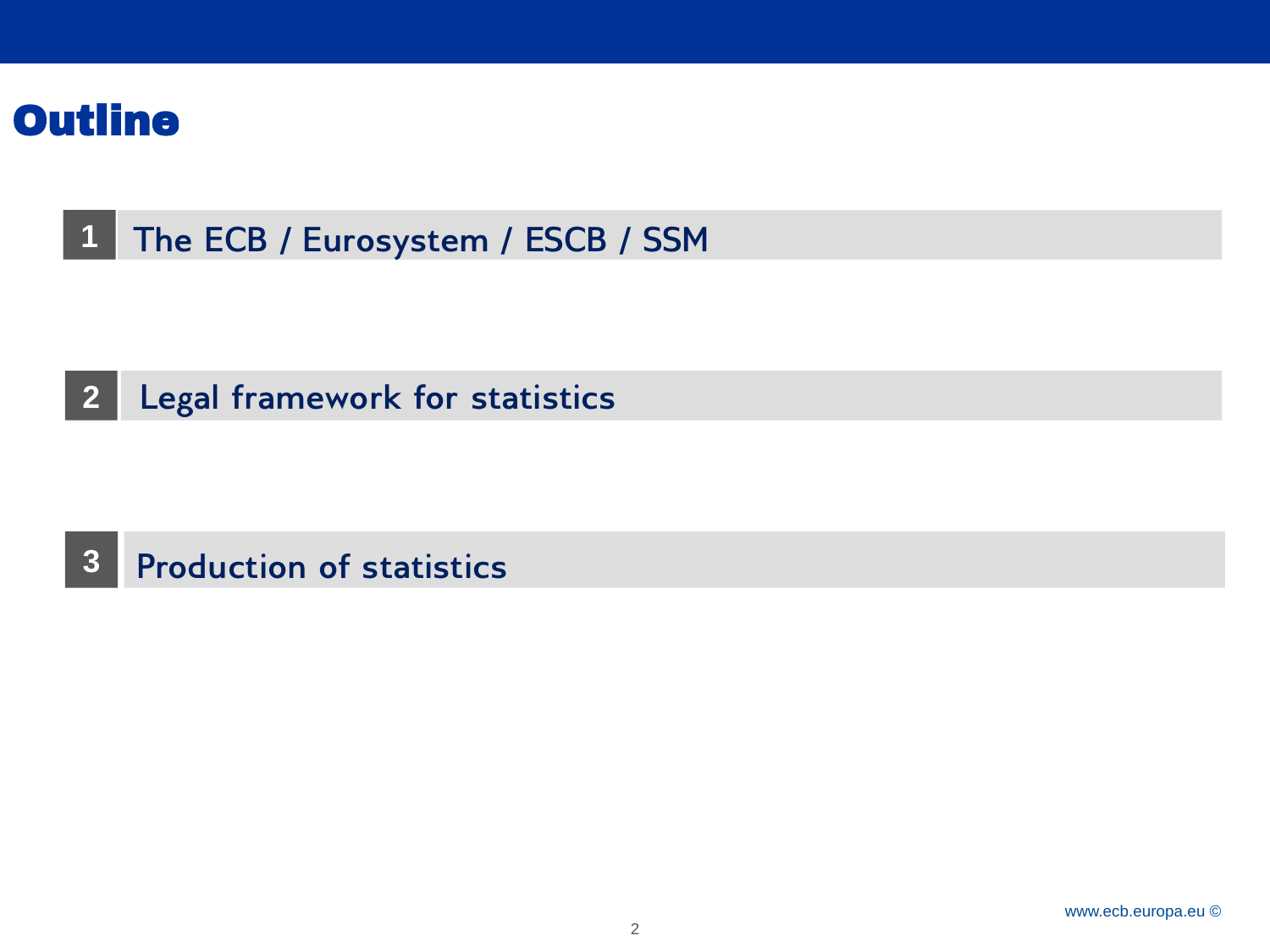

Outline
The ECB / Eurosystem / ESCB / SSM
1

Legal framework for statistics

2
Production of statistics

3
2